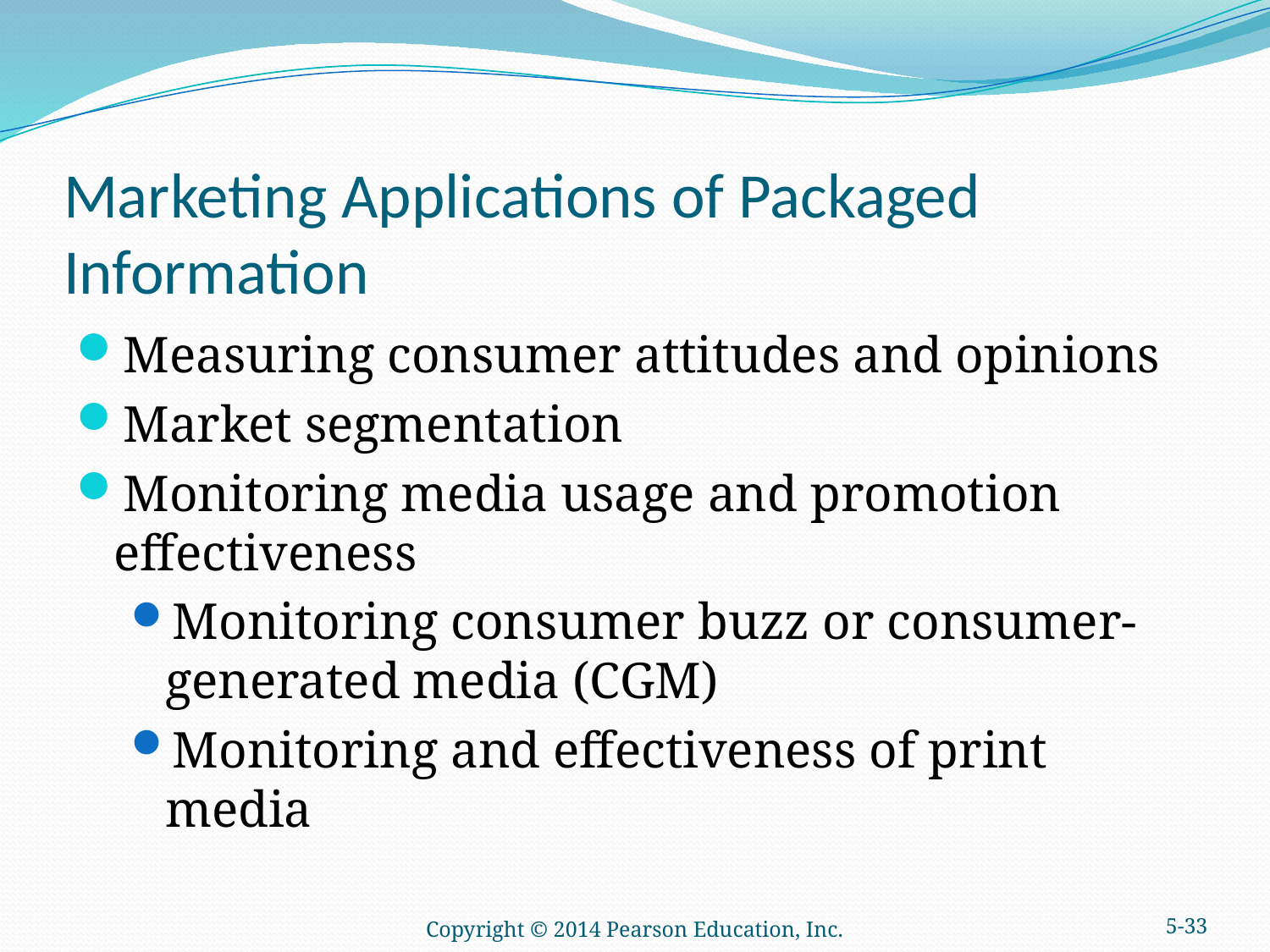

# Marketing Applications of Packaged Information
Measuring consumer attitudes and opinions
Market segmentation
Monitoring media usage and promotion effectiveness
Monitoring consumer buzz or consumer-generated media (CGM)
Monitoring and effectiveness of print media